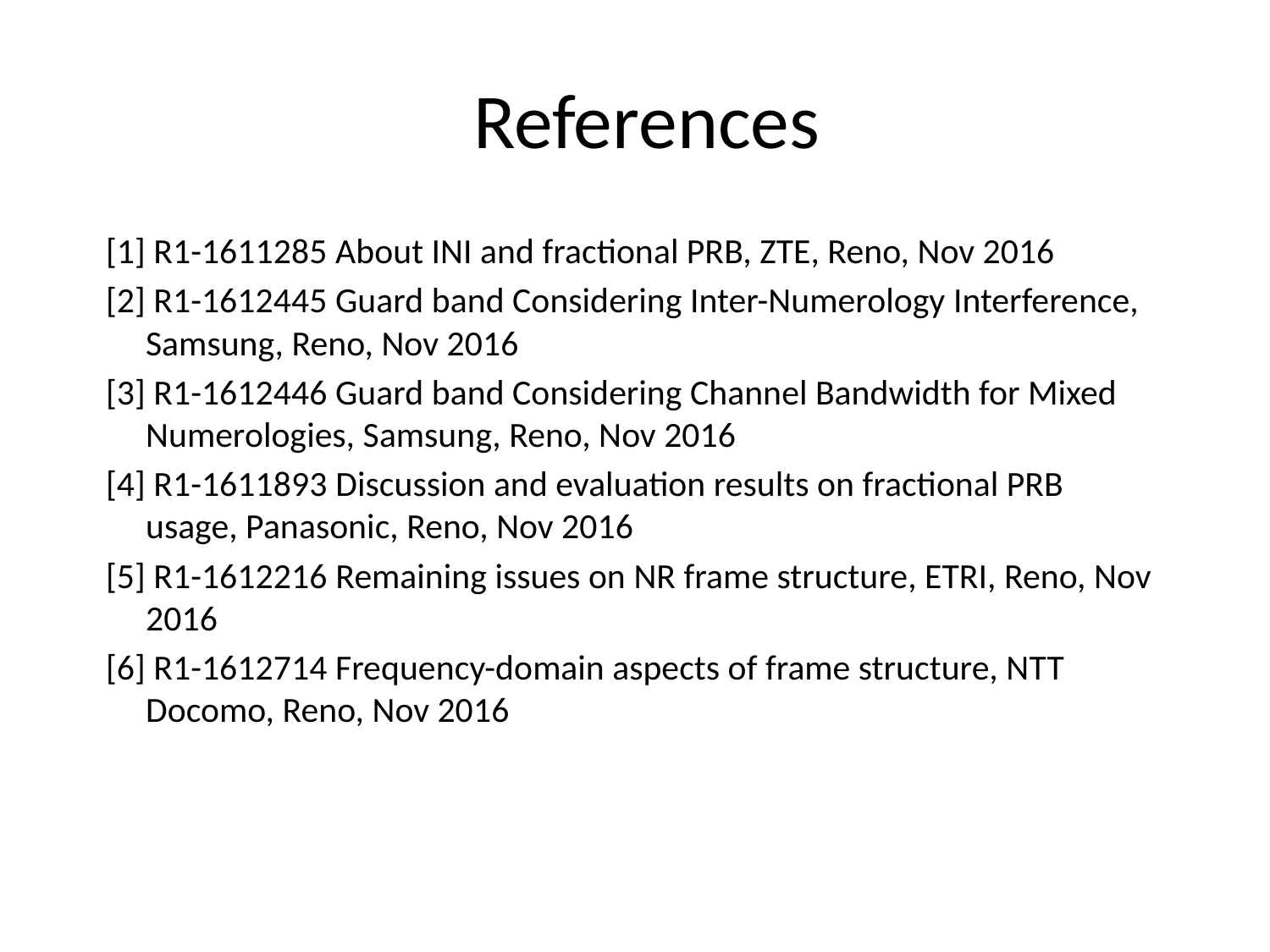

# References
[1] R1-1611285 About INI and fractional PRB, ZTE, Reno, Nov 2016
[2] R1-1612445 Guard band Considering Inter-Numerology Interference, Samsung, Reno, Nov 2016
[3] R1-1612446 Guard band Considering Channel Bandwidth for Mixed Numerologies, Samsung, Reno, Nov 2016
[4] R1-1611893 Discussion and evaluation results on fractional PRB usage, Panasonic, Reno, Nov 2016
[5] R1-1612216 Remaining issues on NR frame structure, ETRI, Reno, Nov 2016
[6] R1-1612714 Frequency-domain aspects of frame structure, NTT Docomo, Reno, Nov 2016